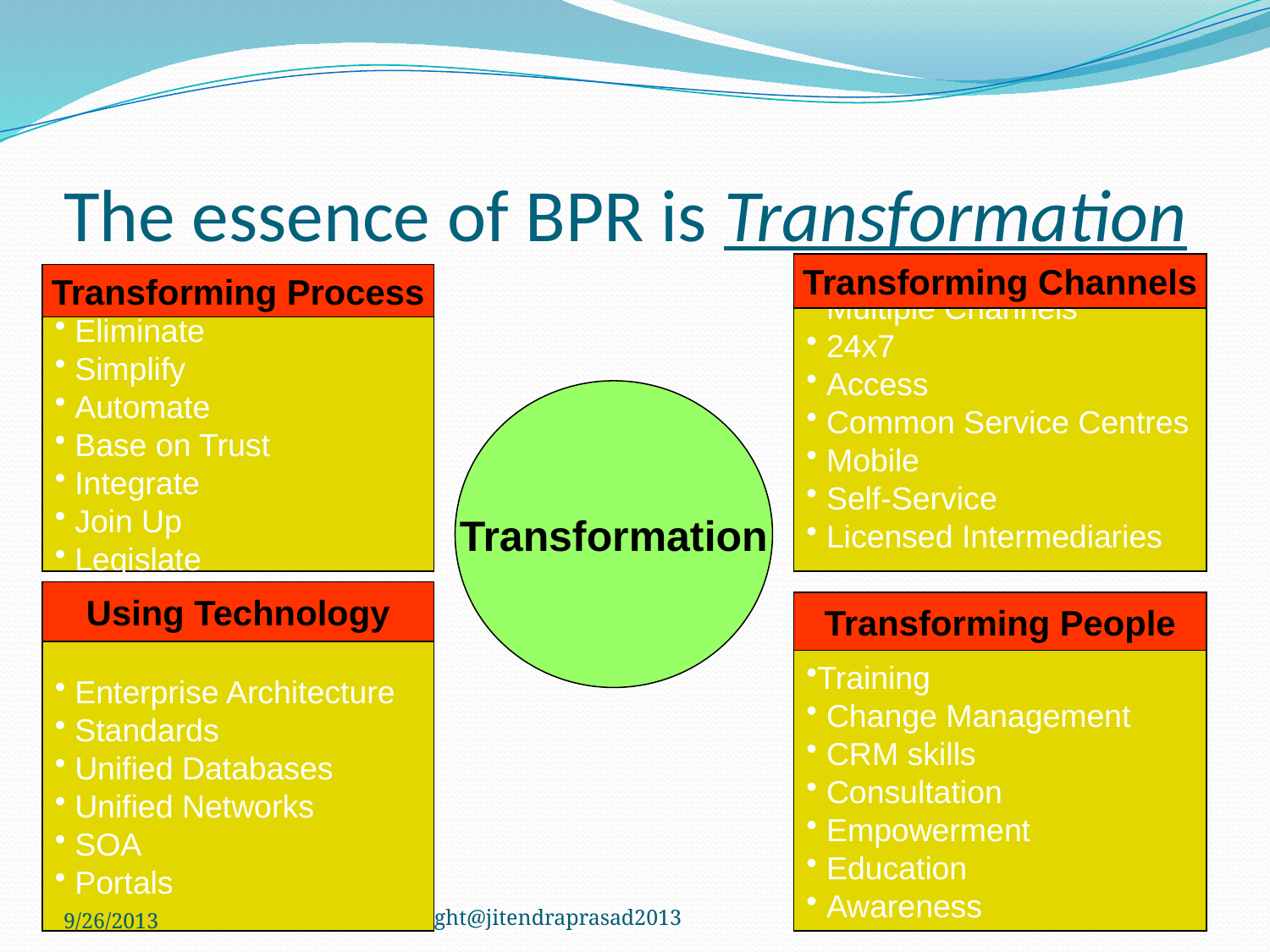

# The essence of BPR is Transformation
Transforming Channels
 Multiple Channels
 24x7
 Access
 Common Service Centres
 Mobile
 Self-Service
 Licensed Intermediaries

Transforming Process
 Eliminate
 Simplify
 Automate
 Base on Trust
 Integrate
 Join Up
 Legislate

Transformation
Using Technology
 Enterprise Architecture
 Standards
 Unified Databases
 Unified Networks
 SOA
 Portals
Transforming People

Training
 Change Management
 CRM skills
 Consultation
 Empowerment
 Education
 Awareness

9/26/2013
copyright@jitendraprasad2013
13